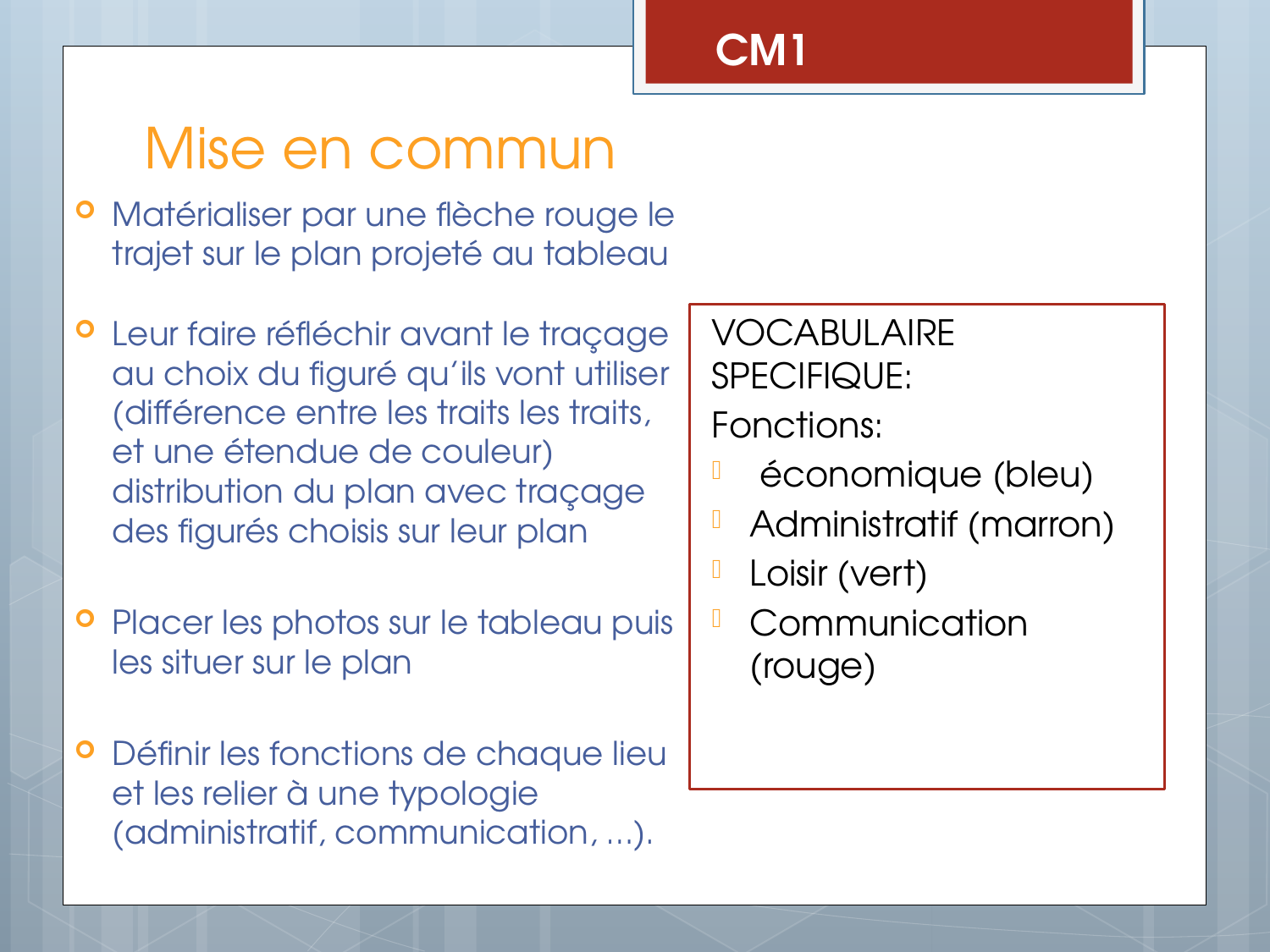

CM1
# Mise en commun
Matérialiser par une flèche rouge le trajet sur le plan projeté au tableau

Leur faire réfléchir avant le traçage au choix du figuré qu’ils vont utiliser (différence entre les traits les traits, et une étendue de couleur) distribution du plan avec traçage des figurés choisis sur leur plan

Placer les photos sur le tableau puis les situer sur le plan

Définir les fonctions de chaque lieu et les relier à une typologie (administratif, communication, …).
VOCABULAIRE SPECIFIQUE:
Fonctions:
 économique (bleu)
Administratif (marron)
Loisir (vert)
Communication (rouge)